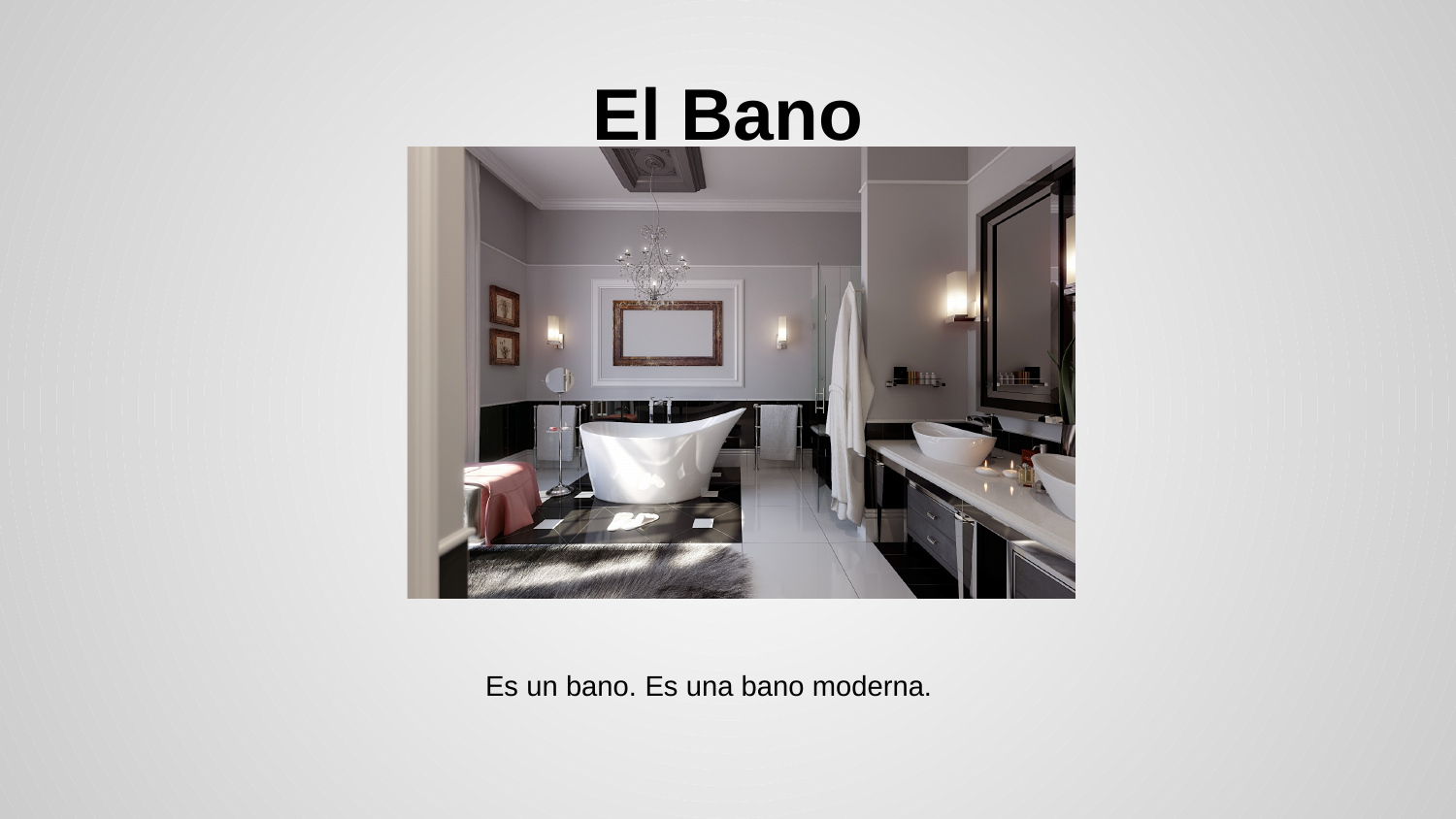

# El Bano

Es un bano. Es una bano moderna.